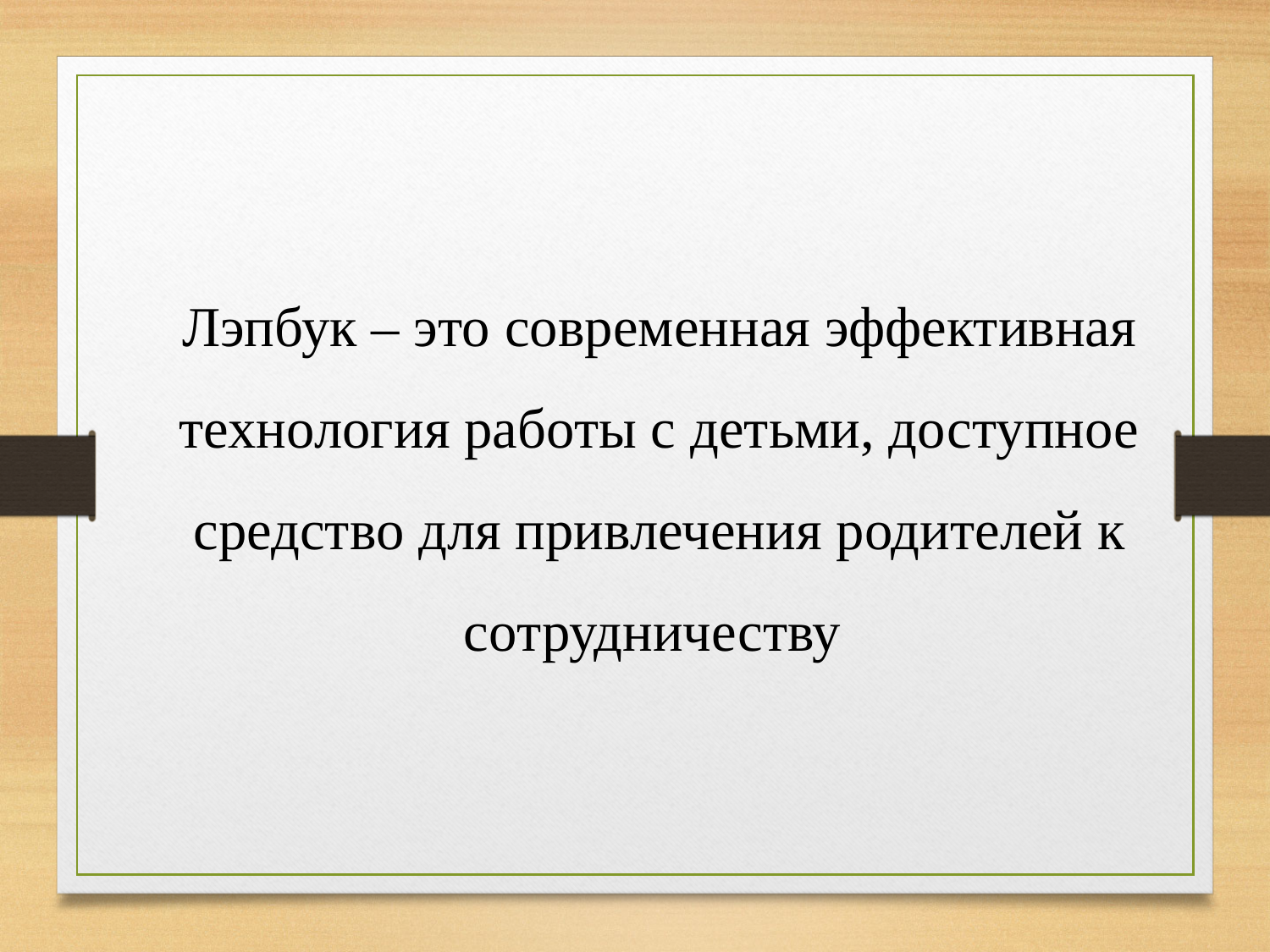

Лэпбук – это современная эффективная технология работы с детьми, доступное средство для привлечения родителей к сотрудничеству